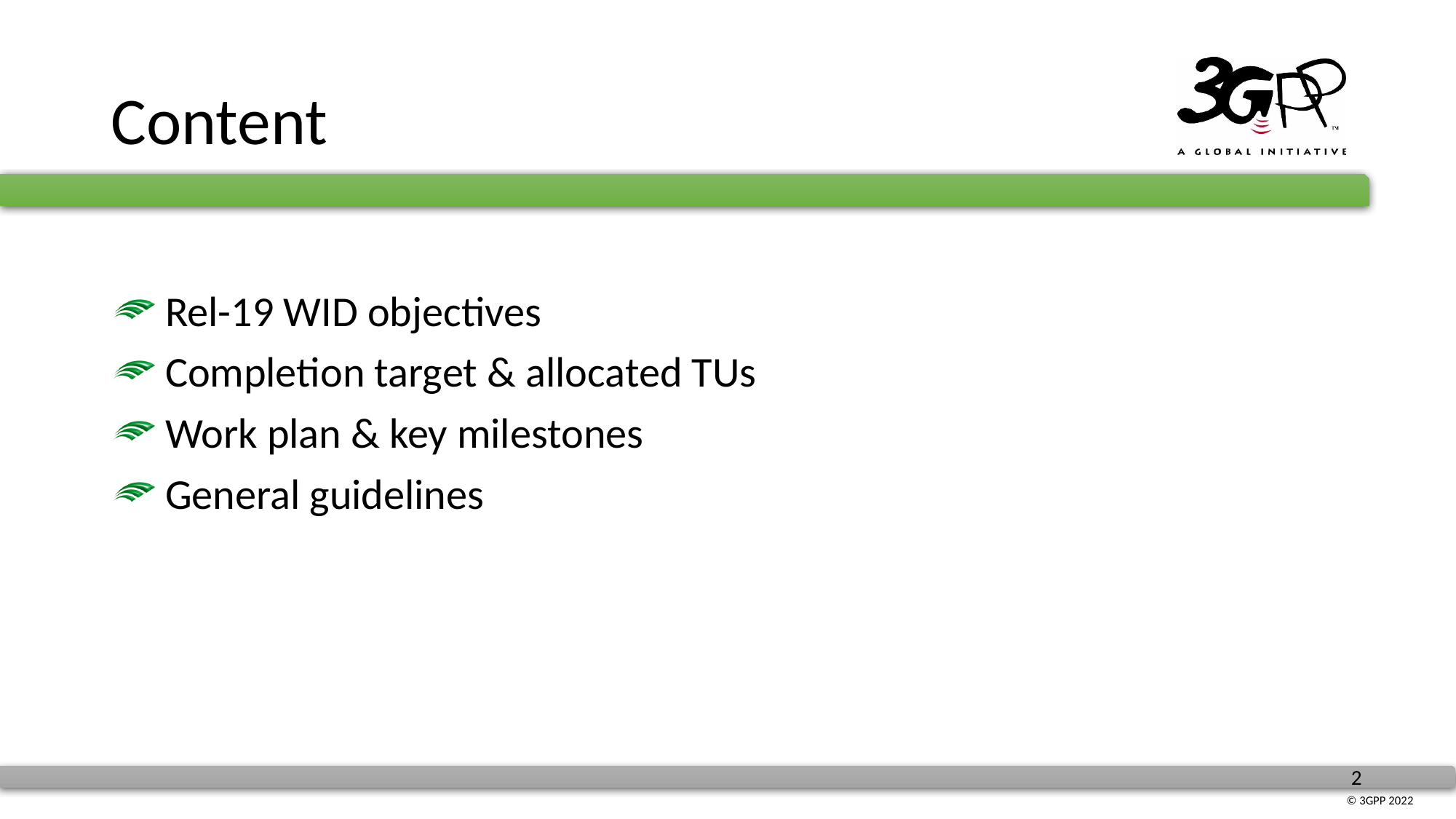

# Content

 Rel-19 WID objectives
 Completion target & allocated TUs
 Work plan & key milestones
 General guidelines